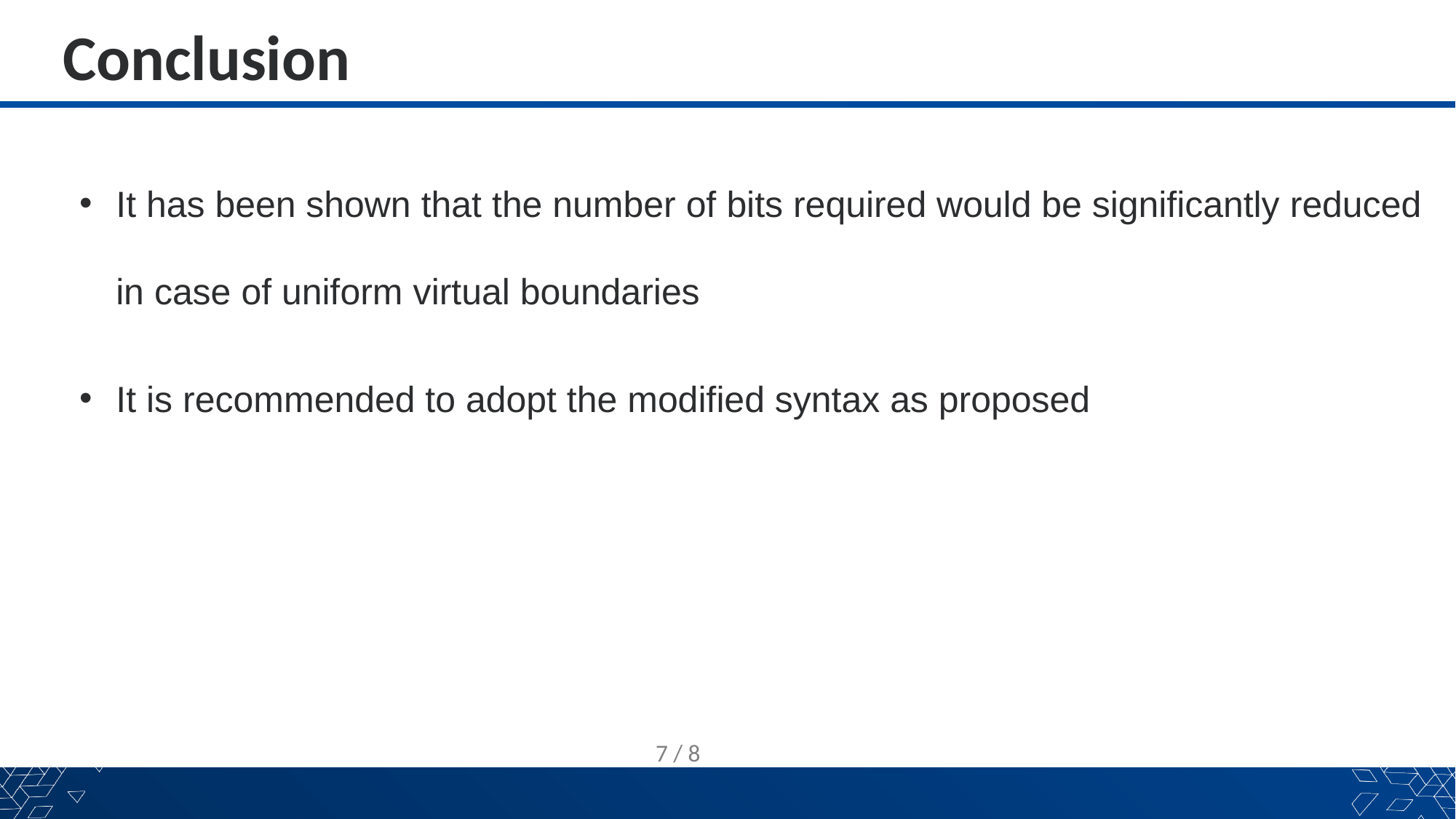

Conclusion
It has been shown that the number of bits required would be significantly reduced in case of uniform virtual boundaries
It is recommended to adopt the modified syntax as proposed